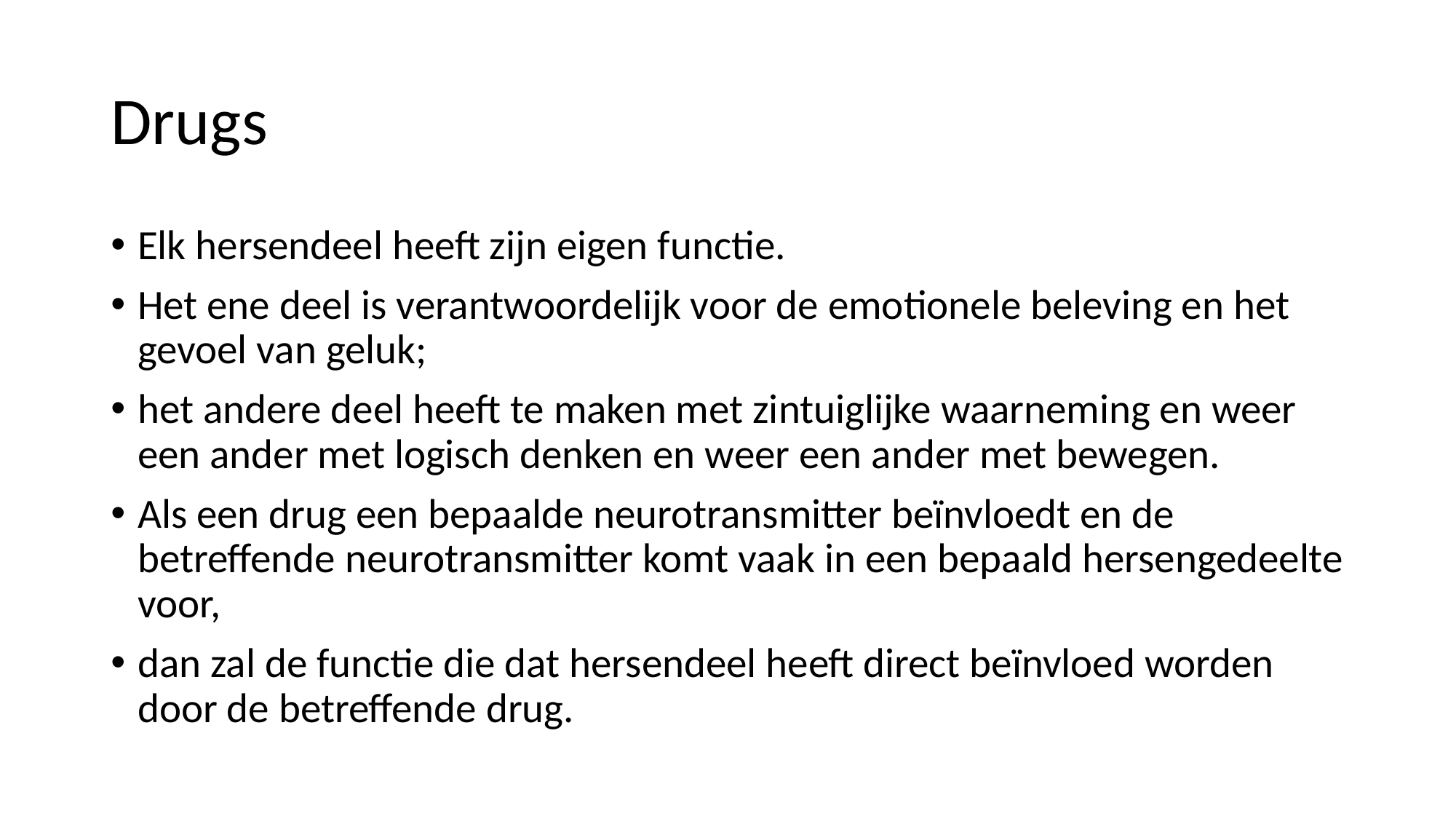

# Drugs
Elk hersendeel heeft zijn eigen functie.
Het ene deel is verantwoordelijk voor de emotionele beleving en het gevoel van geluk;
het andere deel heeft te maken met zintuiglijke waarneming en weer een ander met logisch denken en weer een ander met bewegen.
Als een drug een bepaalde neurotransmitter beïnvloedt en de betreffende neurotransmitter komt vaak in een bepaald hersengedeelte voor,
dan zal de functie die dat hersendeel heeft direct beïnvloed worden door de betreffende drug.